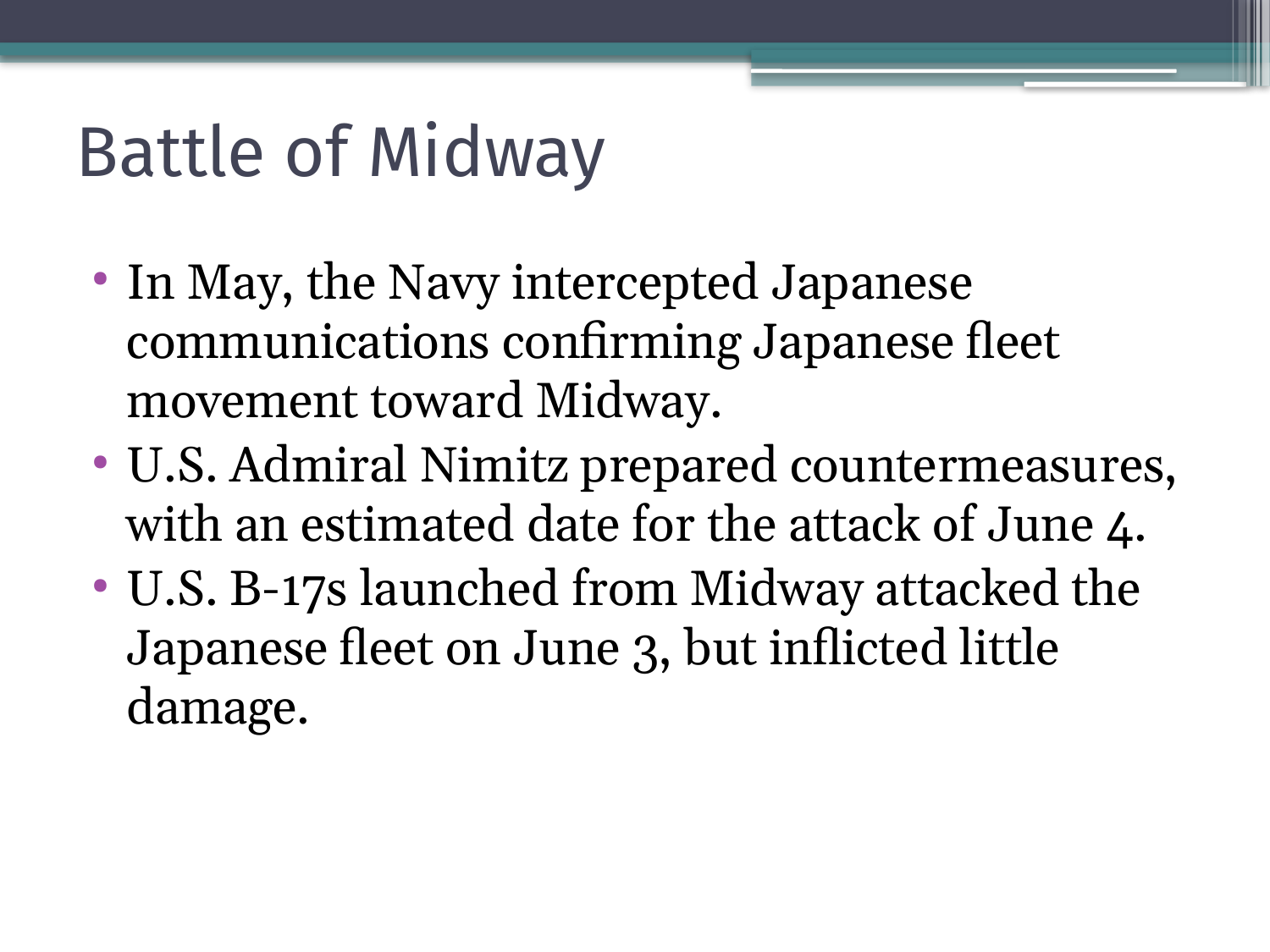

# Battle of Midway
In May, the Navy intercepted Japanese communications confirming Japanese fleet movement toward Midway.
U.S. Admiral Nimitz prepared countermeasures, with an estimated date for the attack of June 4.
U.S. B-17s launched from Midway attacked the Japanese fleet on June 3, but inflicted little damage.